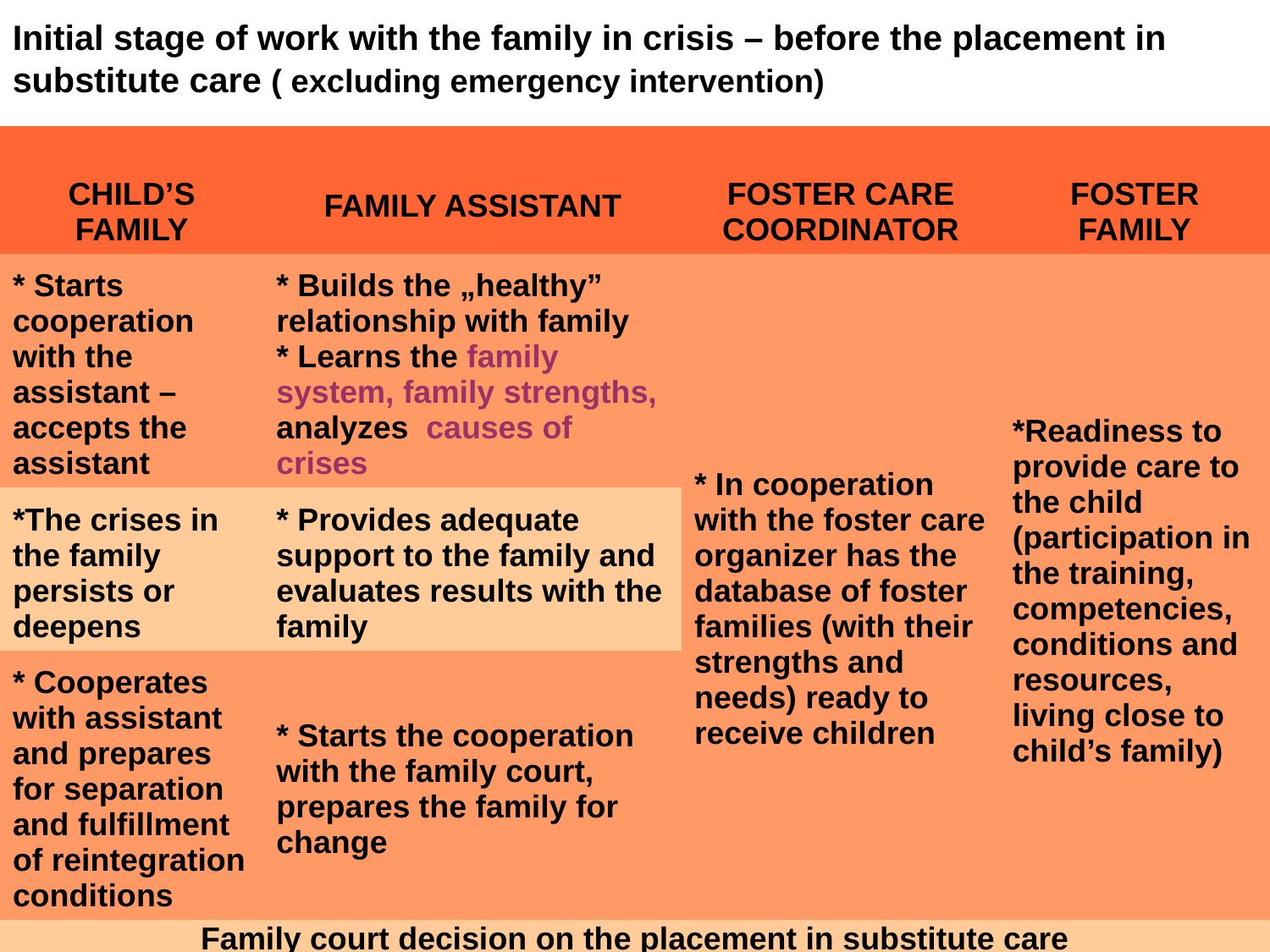

# Initial stage of work with the family in crisis – before the placement in substitute care ( excluding emergency intervention)
| CHILD’S FAMILY | FAMILY ASSISTANT | FOSTER CARE COORDINATOR | FOSTER FAMILY |
| --- | --- | --- | --- |
| \* Starts cooperation with the assistant – accepts the assistant | \* Builds the „healthy” relationship with family \* Learns the family system, family strengths, analyzes causes of crises | \* In cooperation with the foster care organizer has the database of foster families (with their strengths and needs) ready to receive children | \*Readiness to provide care to the child (participation in the training, competencies, conditions and resources, living close to child’s family) |
| \*The crises in the family persists or deepens | \* Provides adequate support to the family and evaluates results with the family |  |  |
| \* Cooperates with assistant and prepares for separation and fulfillment of reintegration conditions | \* Starts the cooperation with the family court, prepares the family for change |  |  |
| Family court decision on the placement in substitute care |  |  |  |